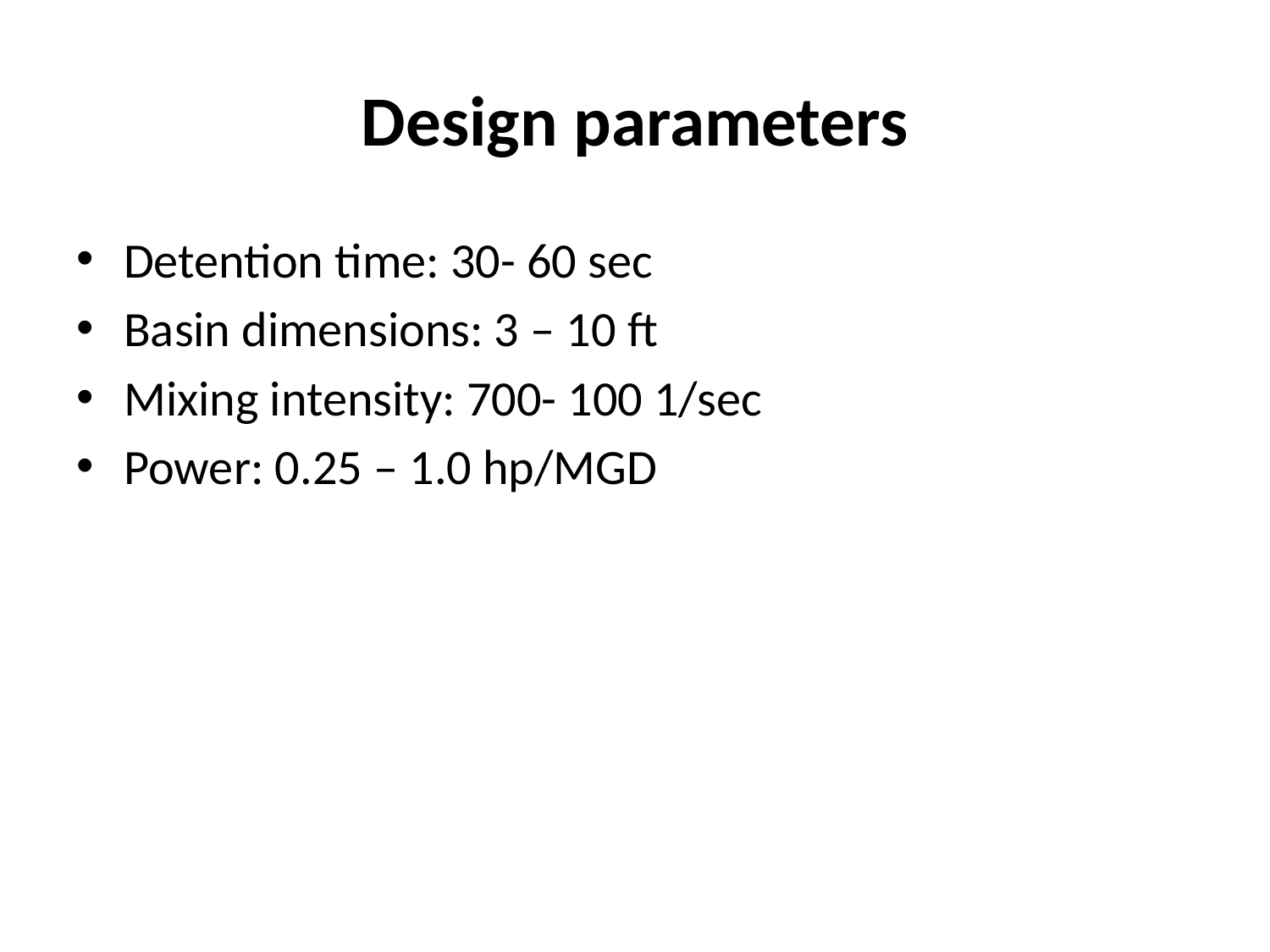

# Design parameters
Detention time: 30- 60 sec
Basin dimensions: 3 – 10 ft
Mixing intensity: 700- 100 1/sec
Power: 0.25 – 1.0 hp/MGD